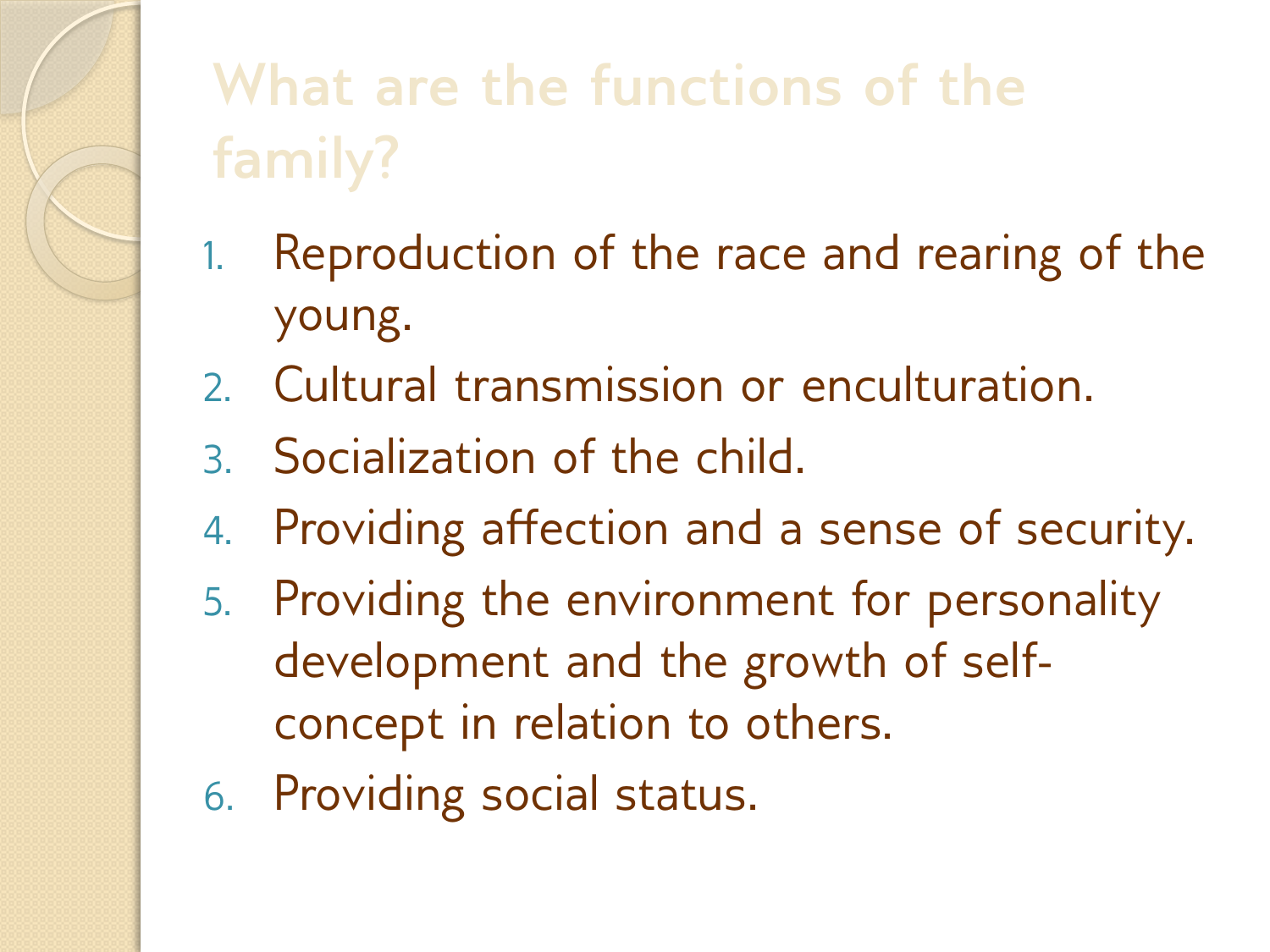

# What are the functions of the family?
Reproduction of the race and rearing of the young.
Cultural transmission or enculturation.
Socialization of the child.
Providing affection and a sense of security.
Providing the environment for personality development and the growth of self-concept in relation to others.
Providing social status.